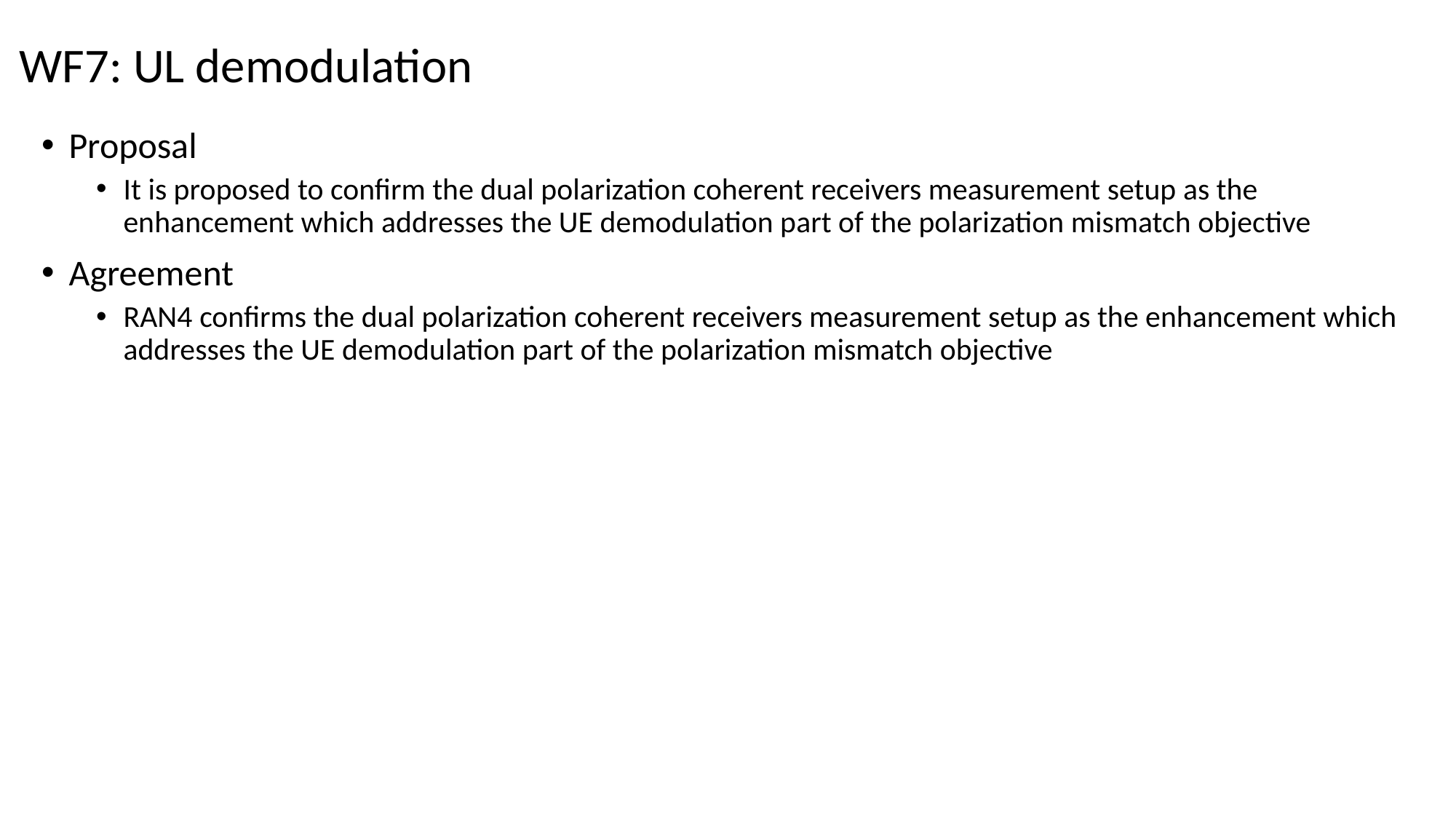

# WF7: UL demodulation
Proposal
It is proposed to confirm the dual polarization coherent receivers measurement setup as the enhancement which addresses the UE demodulation part of the polarization mismatch objective
Agreement
RAN4 confirms the dual polarization coherent receivers measurement setup as the enhancement which addresses the UE demodulation part of the polarization mismatch objective